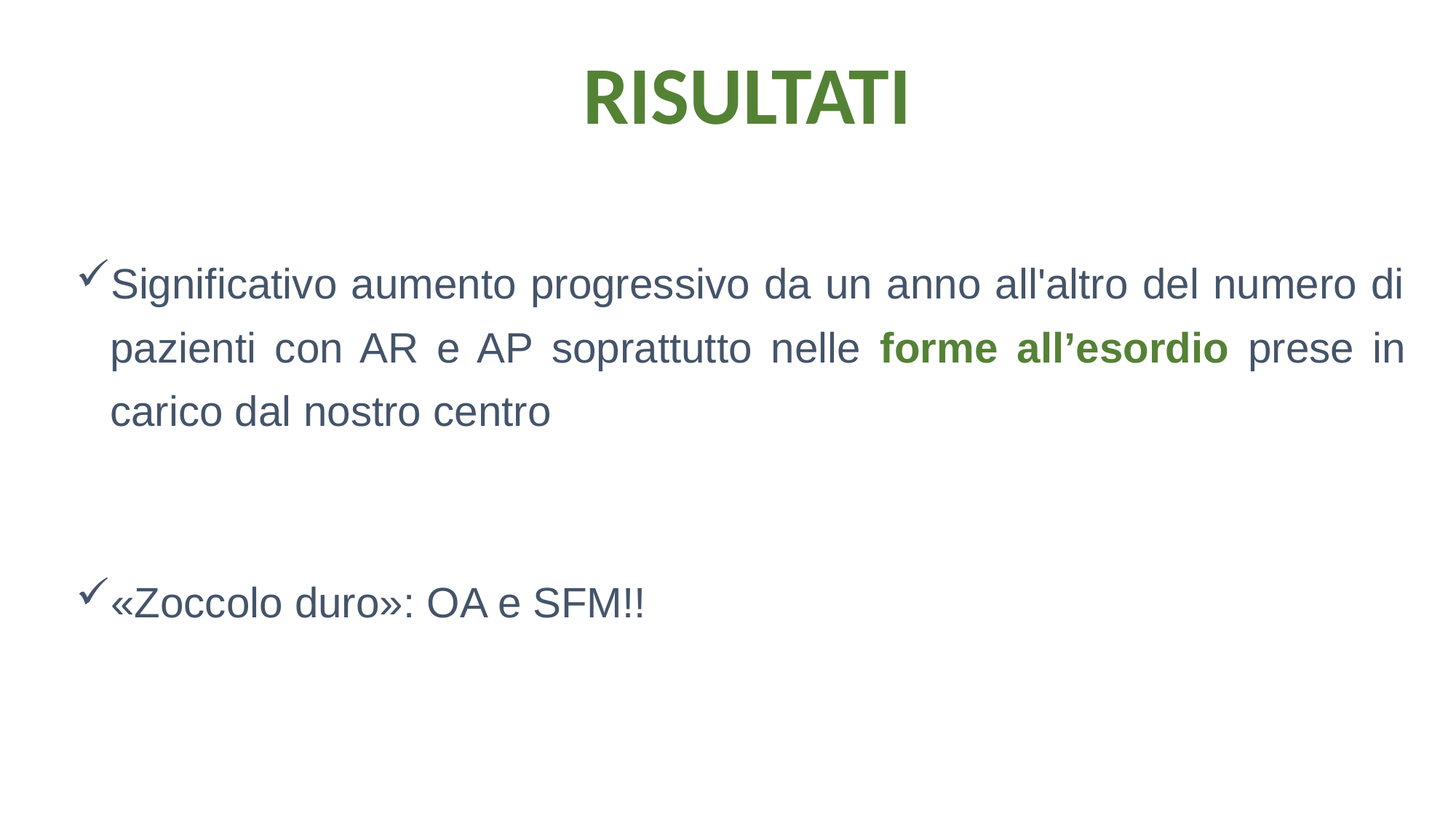

RISULTATI
Significativo aumento progressivo da un anno all'altro del numero di pazienti con AR e AP soprattutto nelle forme all’esordio prese in carico dal nostro centro

«Zoccolo duro»: OA e SFM!!